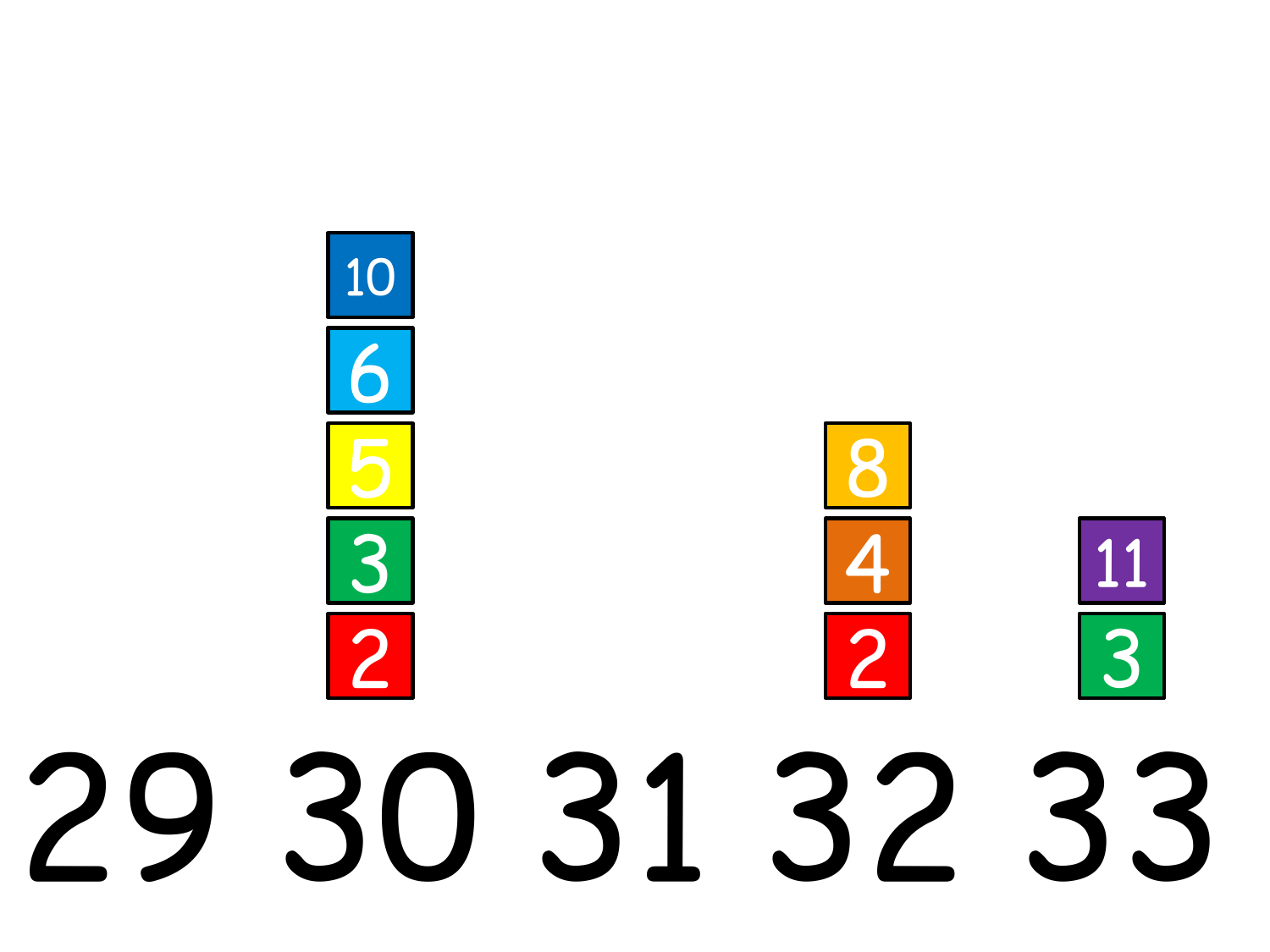

10
6
5
3
2
8
4
2
11
3
 29 30 31 32 33